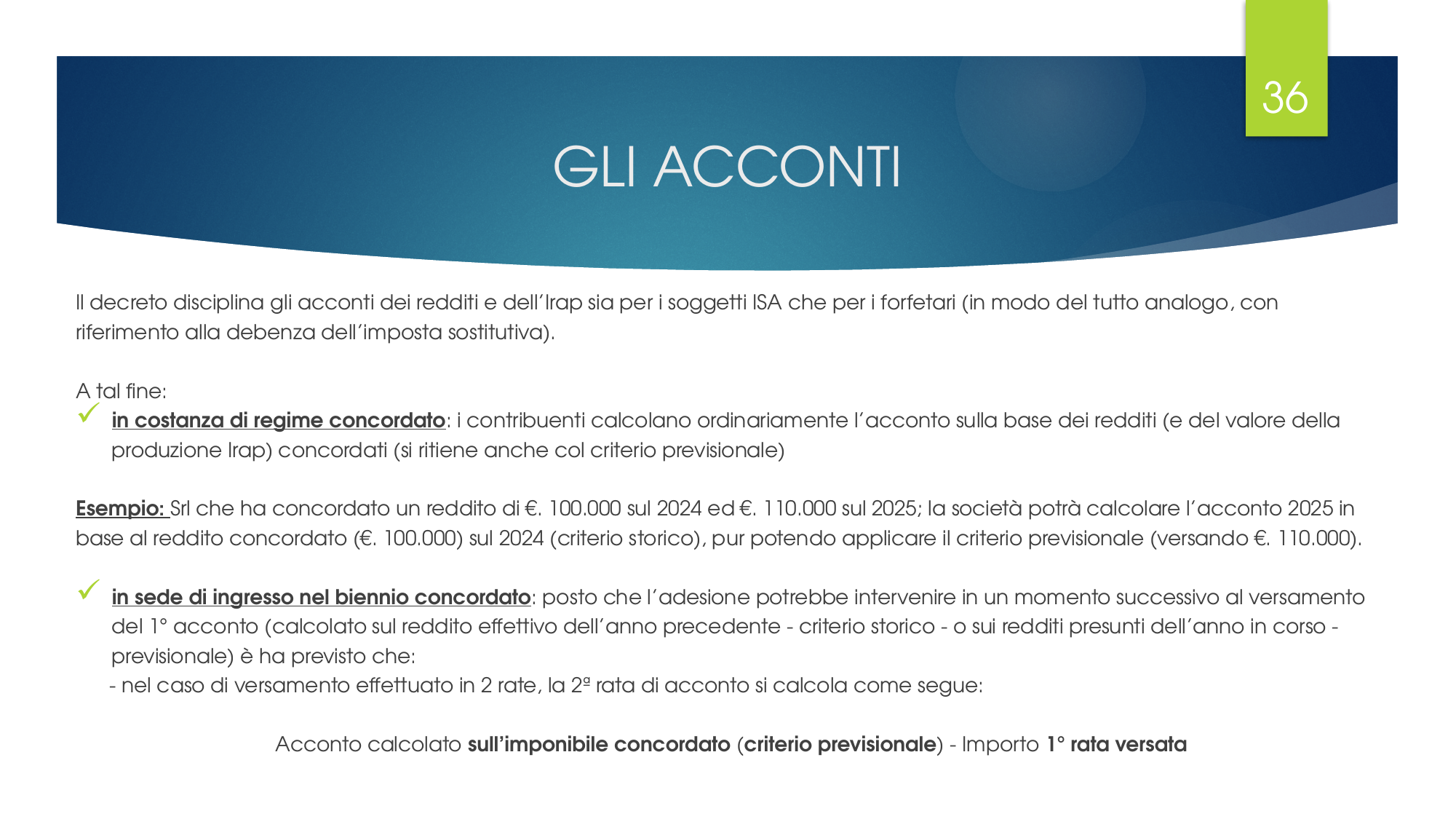

36
# GLI ACCONTI
Il decreto disciplina gli acconti dei redditi e dell’Irap sia per i soggetti ISA che per i forfetari (in modo del tutto analogo, con riferimento alla debenza dell’imposta sostitutiva).

A tal fine:
in costanza di regime concordato: i contribuenti calcolano ordinariamente l’acconto sulla base dei redditi (e del valore della produzione Irap) concordati (si ritiene anche col criterio previsionale)

Esempio: Srl che ha concordato un reddito di €. 100.000 sul 2024 ed €. 110.000 sul 2025; la società potrà calcolare l’acconto 2025 in base al reddito concordato (€. 100.000) sul 2024 (criterio storico), pur potendo applicare il criterio previsionale (versando €. 110.000).

in sede di ingresso nel biennio concordato: posto che l’adesione potrebbe intervenire in un momento successivo al versamento del 1° acconto (calcolato sul reddito effettivo dell’anno precedente - criterio storico - o sui redditi presunti dell’anno in corso - previsionale) è ha previsto che:
      - nel caso di versamento effettuato in 2 rate, la 2ª rata di acconto si calcola come segue:

Acconto calcolato sull’imponibile concordato (criterio previsionale) - Importo 1° rata versata